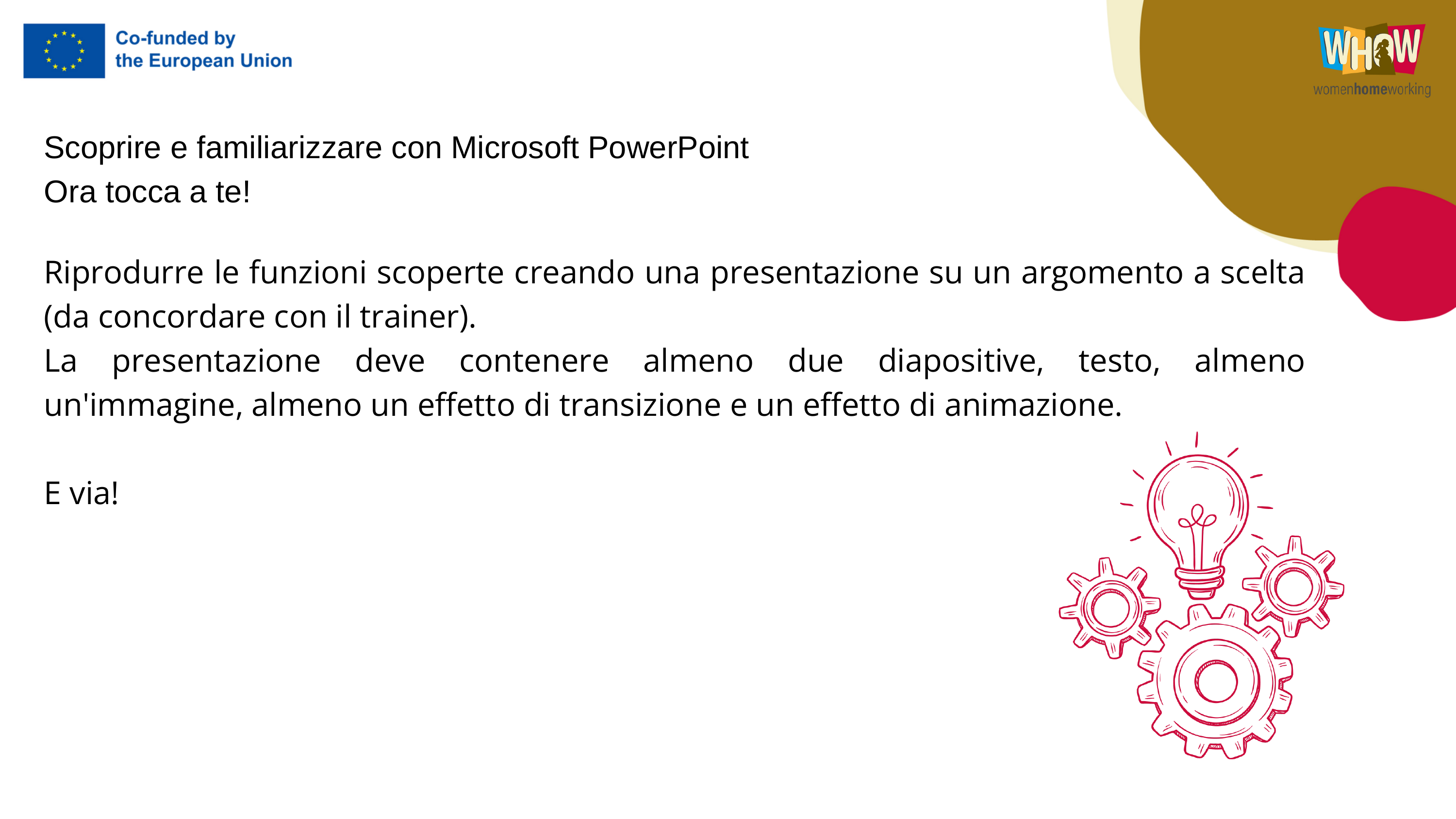

Scoprire e familiarizzare con Microsoft PowerPoint
Ora tocca a te!
Riprodurre le funzioni scoperte creando una presentazione su un argomento a scelta (da concordare con il trainer).
La presentazione deve contenere almeno due diapositive, testo, almeno un'immagine, almeno un effetto di transizione e un effetto di animazione.

E via!